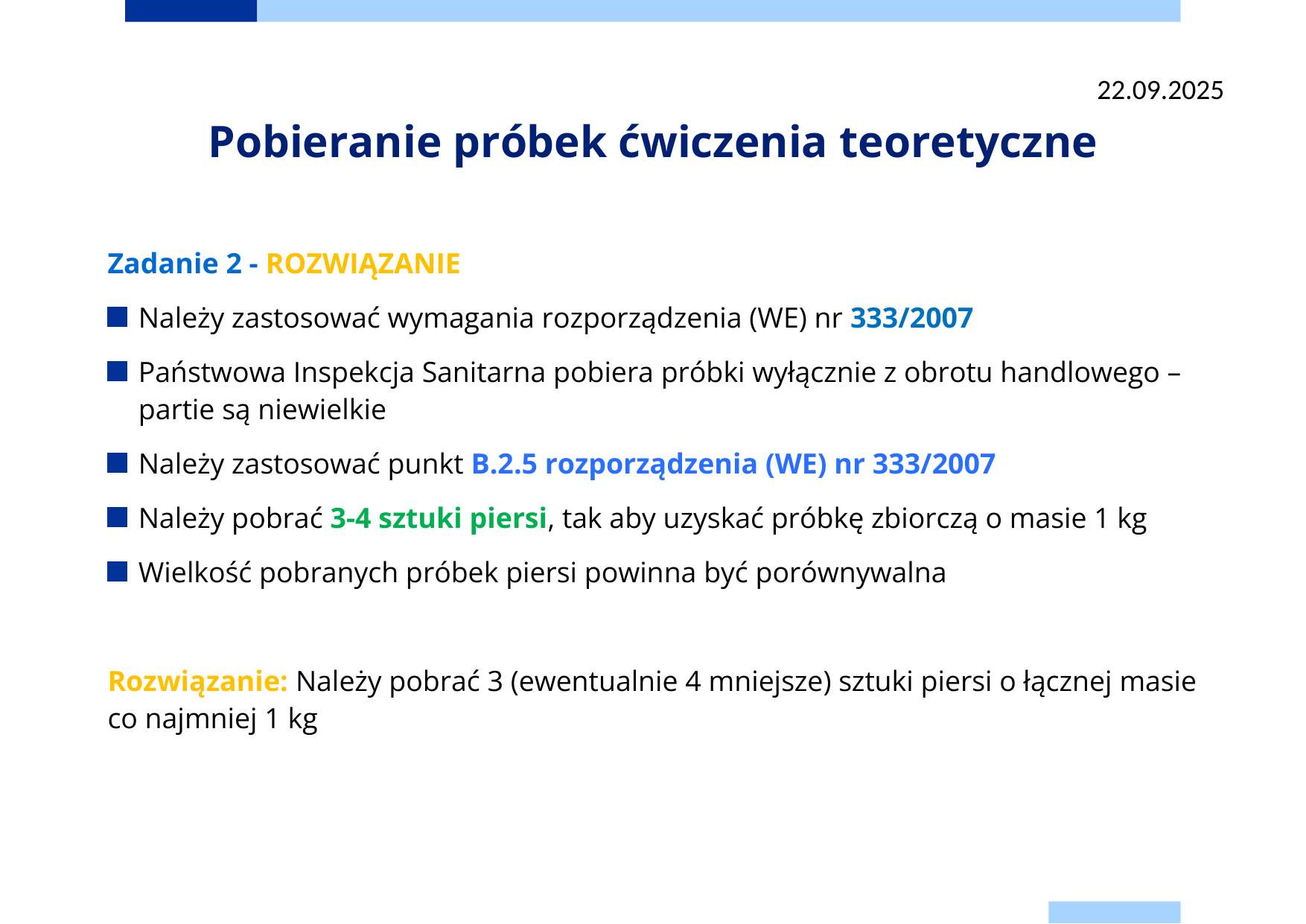

22.09.2025
# Pobieranie próbek ćwiczenia teoretyczne
Zadanie 2 - ROZWIĄZANIE
Należy zastosować wymagania rozporządzenia (WE) nr 333/2007
Państwowa Inspekcja Sanitarna pobiera próbki wyłącznie z obrotu handlowego – partie są niewielkie
Należy zastosować punkt B.2.5 rozporządzenia (WE) nr 333/2007
Należy pobrać 3-4 sztuki piersi, tak aby uzyskać próbkę zbiorczą o masie 1 kg
Wielkość pobranych próbek piersi powinna być porównywalna

Rozwiązanie: Należy pobrać 3 (ewentualnie 4 mniejsze) sztuki piersi o łącznej masie co najmniej 1 kg